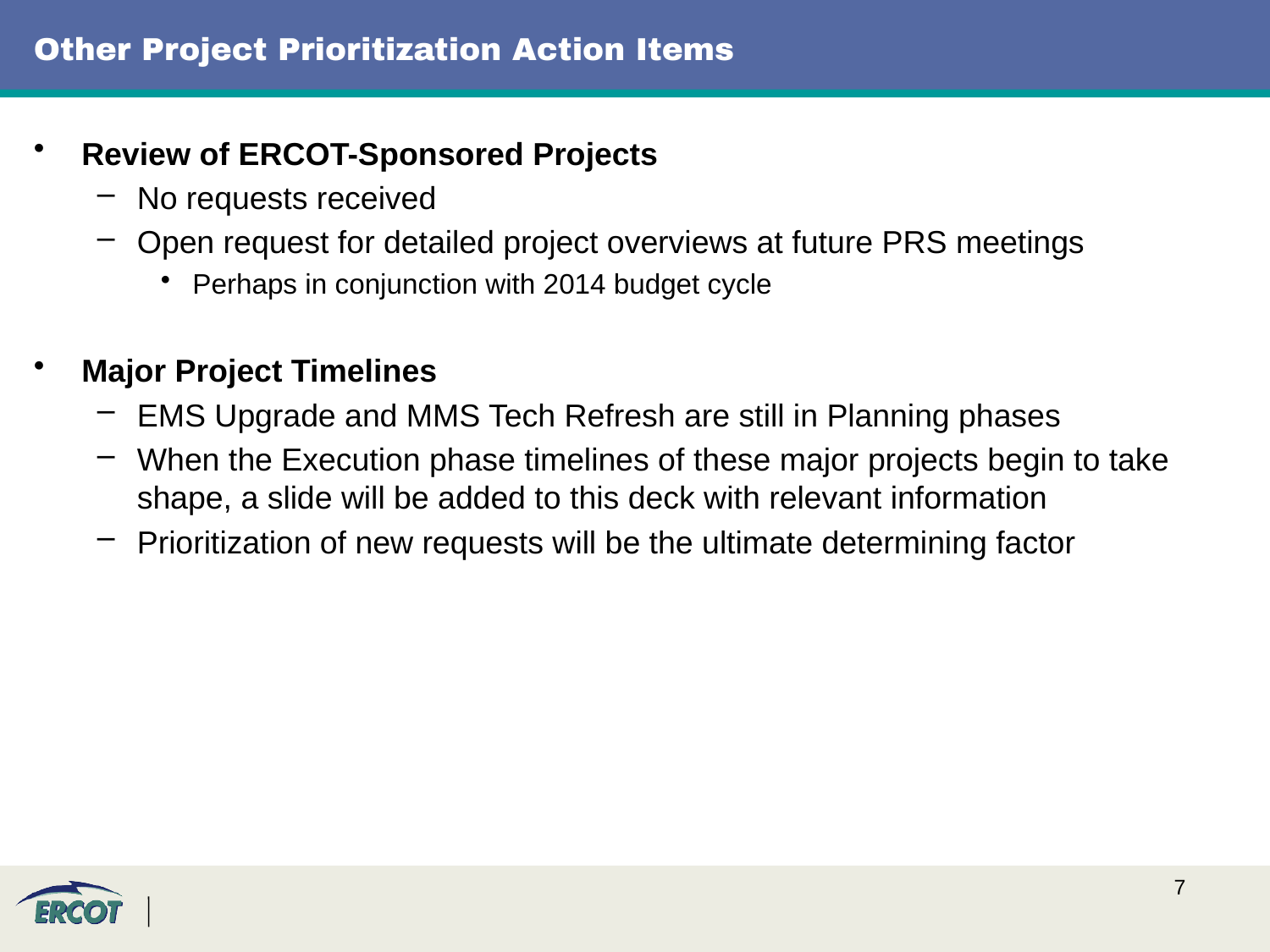

# Other Project Prioritization Action Items
Review of ERCOT-Sponsored Projects
No requests received
Open request for detailed project overviews at future PRS meetings
Perhaps in conjunction with 2014 budget cycle

Major Project Timelines
EMS Upgrade and MMS Tech Refresh are still in Planning phases
When the Execution phase timelines of these major projects begin to take shape, a slide will be added to this deck with relevant information
Prioritization of new requests will be the ultimate determining factor